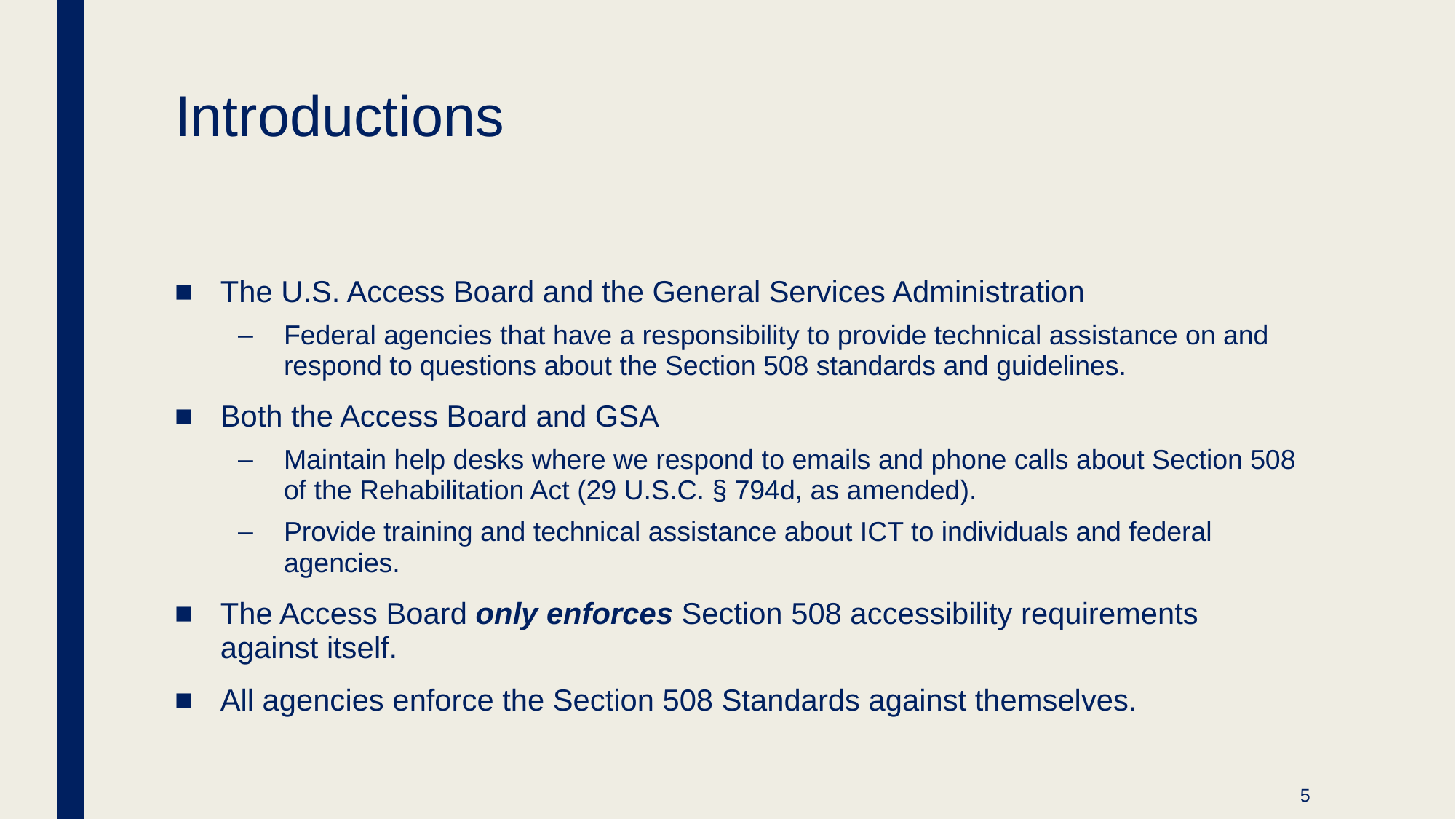

# Introductions
The U.S. Access Board and the General Services Administration
Federal agencies that have a responsibility to provide technical assistance on and respond to questions about the Section 508 standards and guidelines.
Both the Access Board and GSA
Maintain help desks where we respond to emails and phone calls about Section 508 of the Rehabilitation Act (29 U.S.C. § 794d, as amended).
Provide training and technical assistance about ICT to individuals and federal agencies.
The Access Board only enforces Section 508 accessibility requirements against itself.
All agencies enforce the Section 508 Standards against themselves.
5